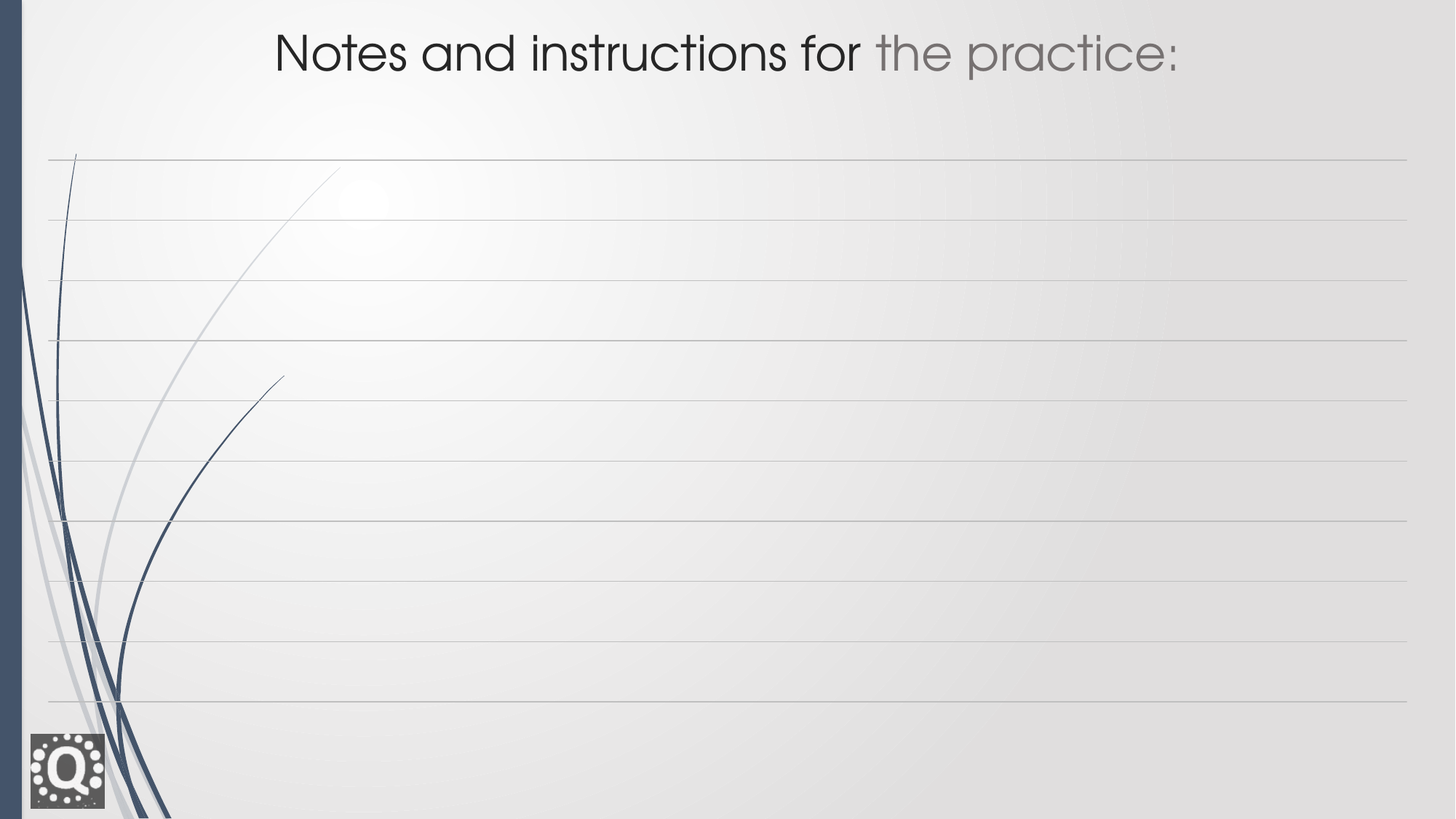

# Notes and instructions for the practice: